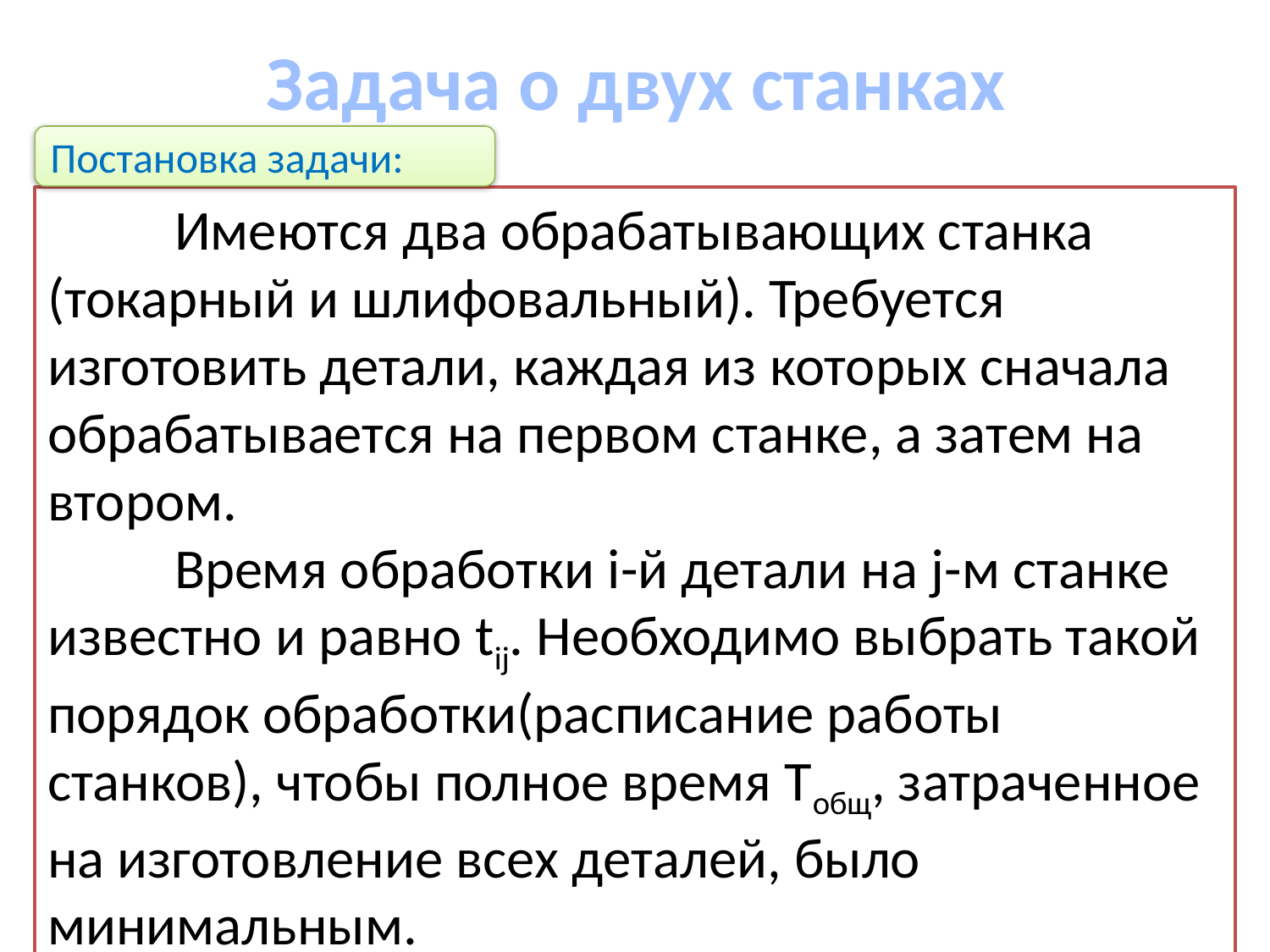

# Задача о двух станках
Постановка задачи:
	Имеются два обрабатывающих станка (токарный и шлифовальный). Требуется изготовить детали, каждая из которых сначала обрабатывается на первом станке, а затем на втором.
	Время обработки i-й детали на j-м станке известно и равно tij. Необходимо выбрать такой порядок обработки(расписание работы станков), чтобы полное время Тобщ, затраченное на изготовление всех деталей, было минимальным.